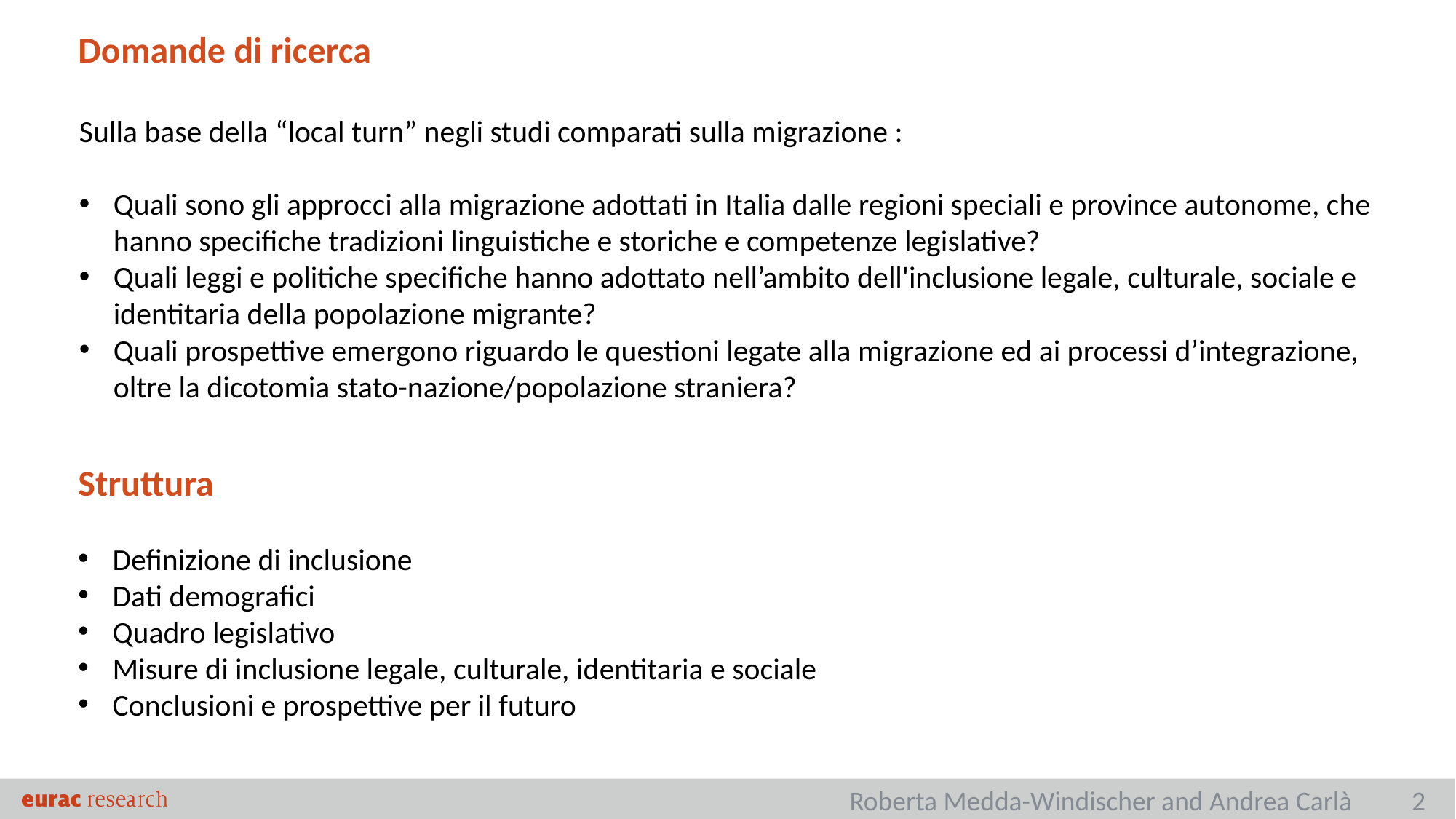

Domande di ricerca
Sulla base della “local turn” negli studi comparati sulla migrazione :

Quali sono gli approcci alla migrazione adottati in Italia dalle regioni speciali e province autonome, che hanno specifiche tradizioni linguistiche e storiche e competenze legislative?
Quali leggi e politiche specifiche hanno adottato nell’ambito dell'inclusione legale, culturale, sociale e identitaria della popolazione migrante?
Quali prospettive emergono riguardo le questioni legate alla migrazione ed ai processi d’integrazione, oltre la dicotomia stato-nazione/popolazione straniera?
Struttura

Definizione di inclusione
Dati demografici
Quadro legislativo
Misure di inclusione legale, culturale, identitaria e sociale
Conclusioni e prospettive per il futuro